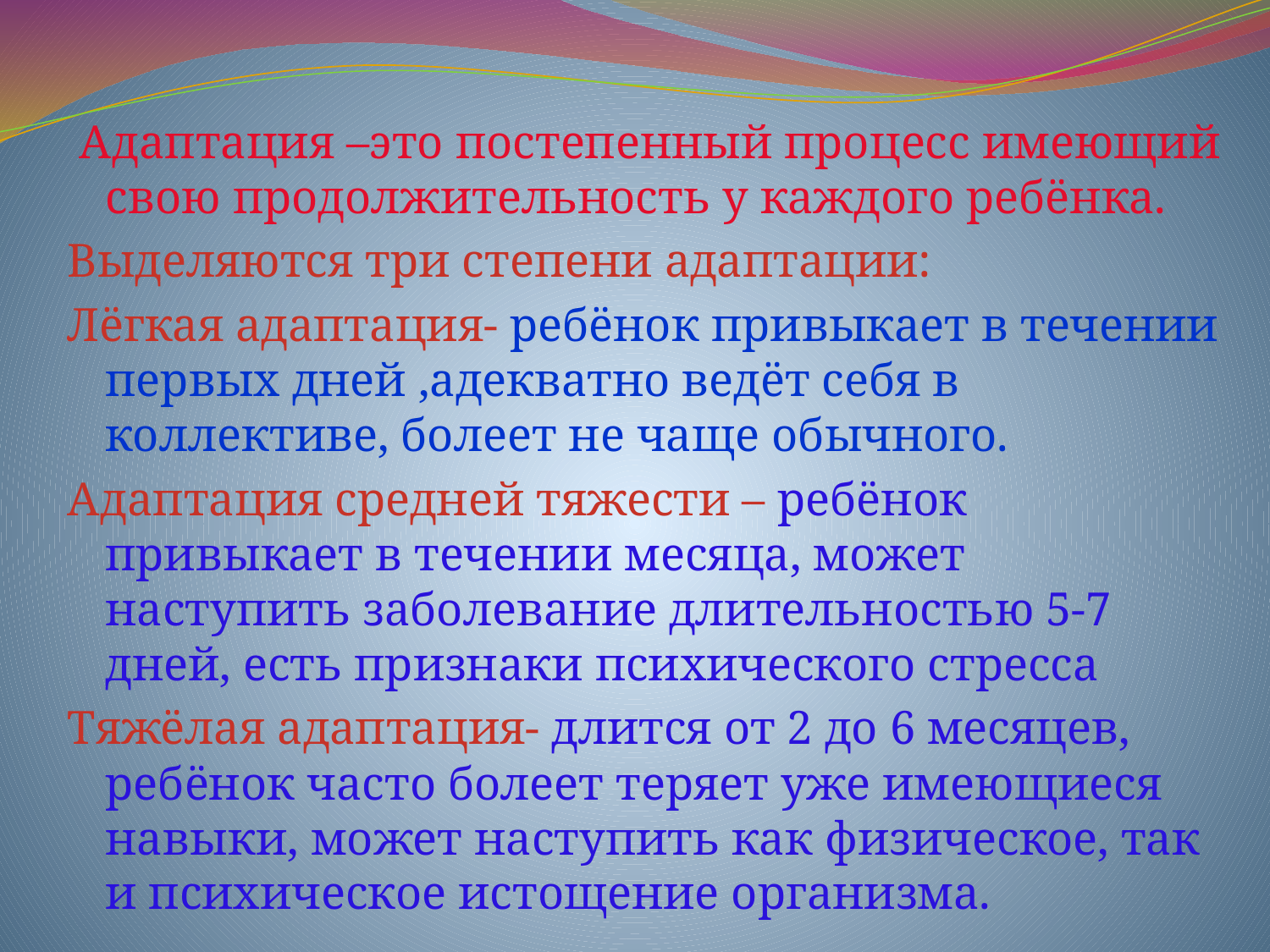

Адаптация –это постепенный процесс имеющий свою продолжительность у каждого ребёнка.
Выделяются три степени адаптации:
Лёгкая адаптация- ребёнок привыкает в течении первых дней ,адекватно ведёт себя в коллективе, болеет не чаще обычного.
Адаптация средней тяжести – ребёнок привыкает в течении месяца, может наступить заболевание длительностью 5-7 дней, есть признаки психического стресса
Тяжёлая адаптация- длится от 2 до 6 месяцев, ребёнок часто болеет теряет уже имеющиеся навыки, может наступить как физическое, так и психическое истощение организма.